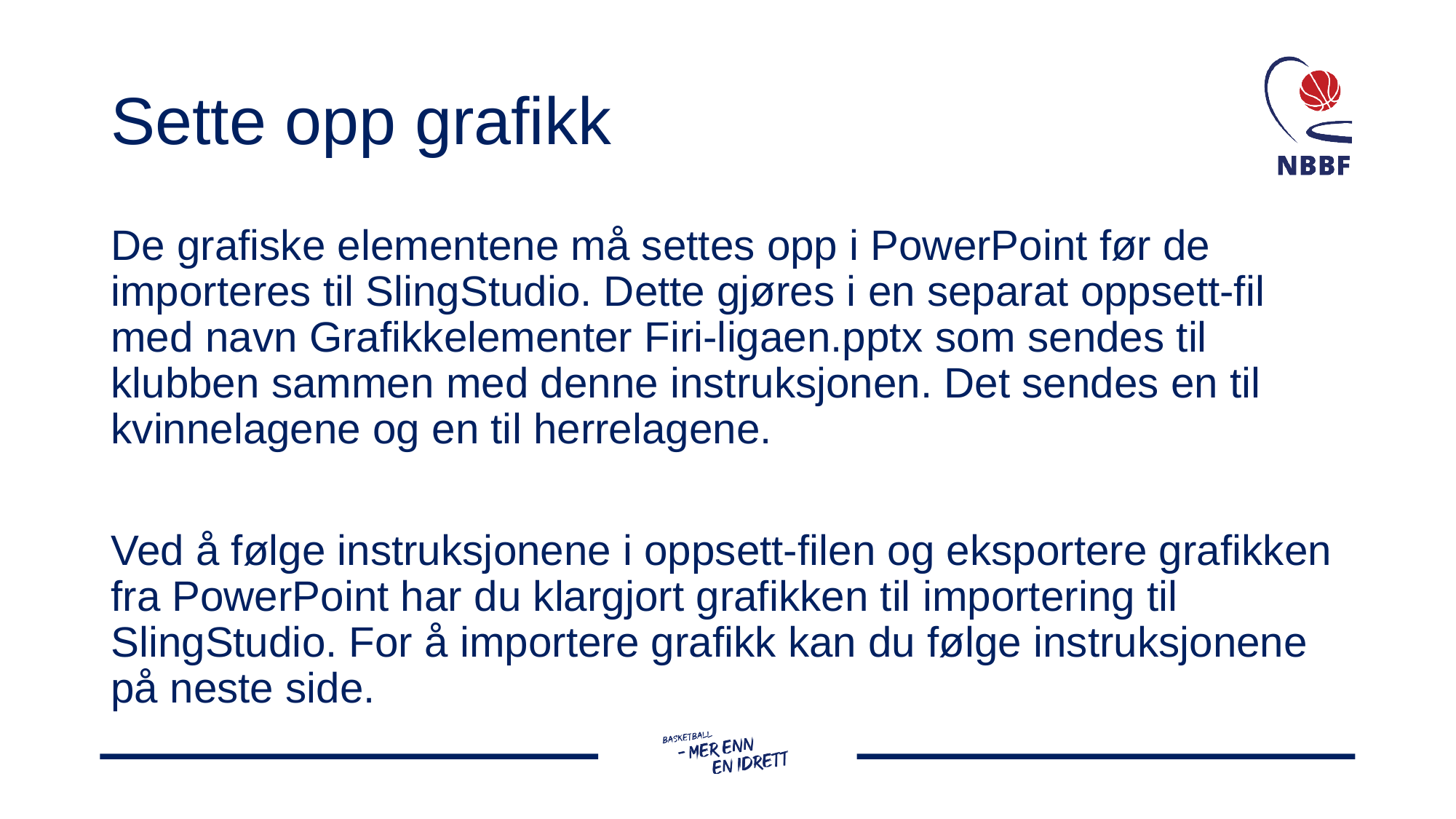

# Sette opp grafikk
De grafiske elementene må settes opp i PowerPoint før de importeres til SlingStudio. Dette gjøres i en separat oppsett-fil med navn Grafikkelementer Firi-ligaen.pptx som sendes til klubben sammen med denne instruksjonen. Det sendes en til kvinnelagene og en til herrelagene.

Ved å følge instruksjonene i oppsett-filen og eksportere grafikken fra PowerPoint har du klargjort grafikken til importering til SlingStudio. For å importere grafikk kan du følge instruksjonene på neste side.